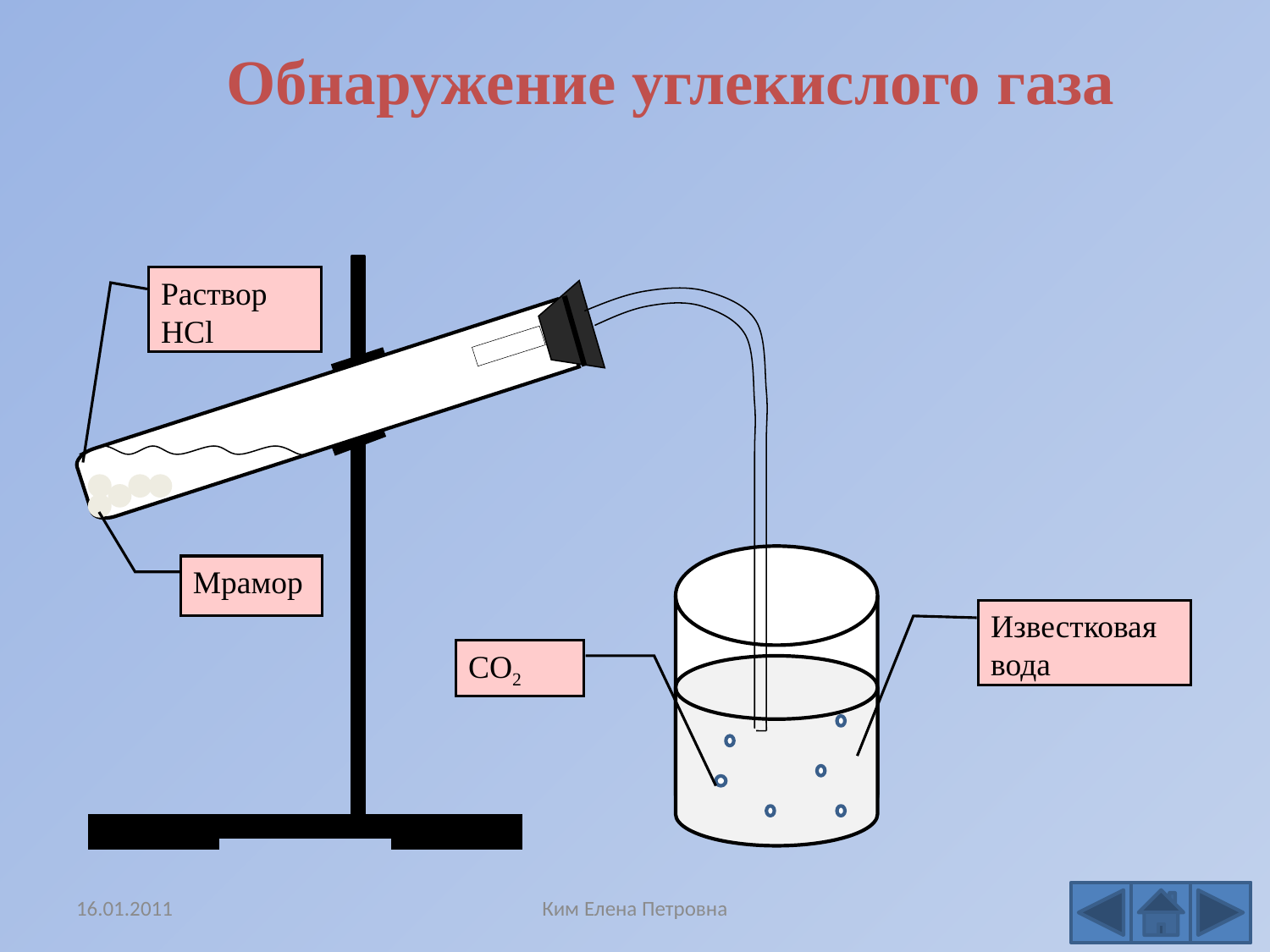

# Обнаружение углекислого газа

Раствор HCl

Мрамор
Известковая вода
СО2

16.01.2011
Ким Елена Петровна